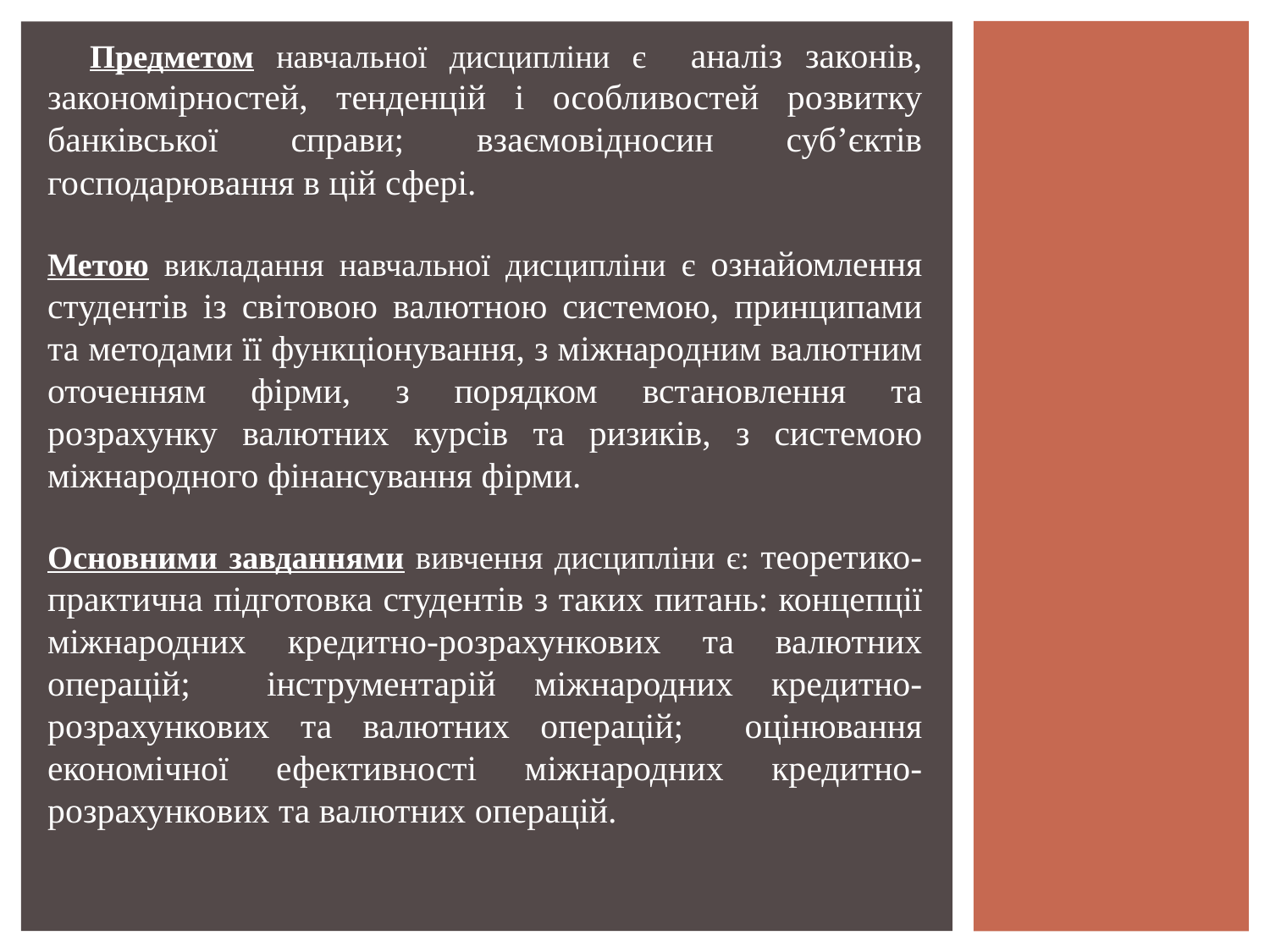

Предметом навчальної дисципліни є  аналіз законів, закономірностей, тенденцій і особливостей розвитку банківської справи; взаємовідносин суб’єктів господарювання в цій сфері.
Метою викладання навчальної дисципліни є ознайомлення студентів із світовою валютною системою, принципами та методами її функціонування, з міжнародним валютним оточенням фірми, з порядком встановлення та розрахунку валютних курсів та ризиків, з системою міжнародного фінансування фірми.
Основними завданнями вивчення дисципліни є: теоретико-практична підготовка студентів з таких питань: концепції міжнародних кредитно-розрахункових та валютних операцій;  інструментарій міжнародних кредитно-розрахункових та валютних операцій;  оцінювання економічної ефективності міжнародних кредитно-розрахункових та валютних операцій.